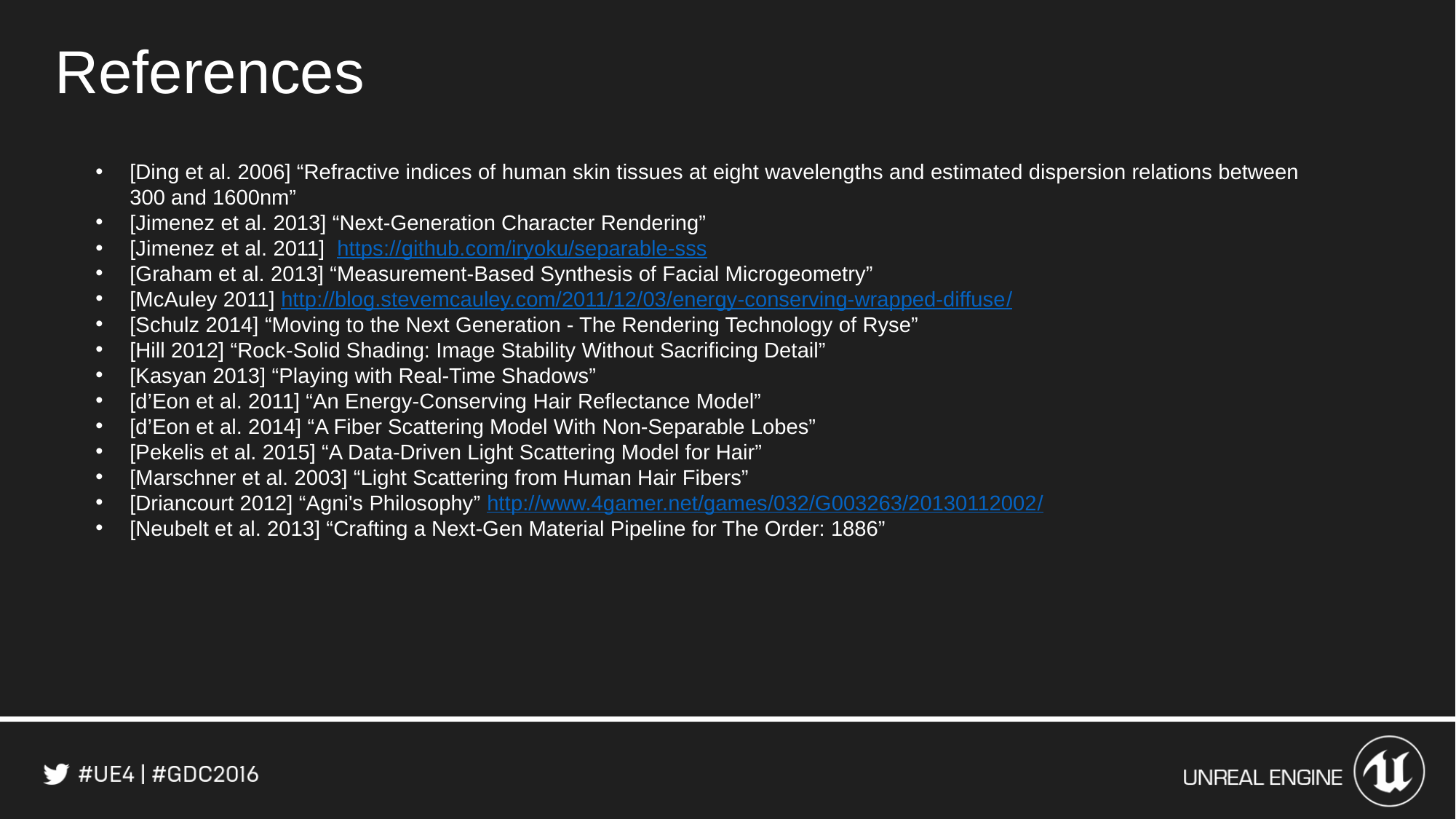

References
[Ding et al. 2006] “Refractive indices of human skin tissues at eight wavelengths and estimated dispersion relations between 300 and 1600nm”
[Jimenez et al. 2013] “Next-Generation Character Rendering”
[Jimenez et al. 2011]  https://github.com/iryoku/separable-sss
[Graham et al. 2013] “Measurement-Based Synthesis of Facial Microgeometry”
[McAuley 2011] http://blog.stevemcauley.com/2011/12/03/energy-conserving-wrapped-diffuse/
[Schulz 2014] “Moving to the Next Generation - The Rendering Technology of Ryse”
[Hill 2012] “Rock-Solid Shading: Image Stability Without Sacrificing Detail”
[Kasyan 2013] “Playing with Real-Time Shadows”
[d’Eon et al. 2011] “An Energy-Conserving Hair Reflectance Model”
[d’Eon et al. 2014] “A Fiber Scattering Model With Non-Separable Lobes”
[Pekelis et al. 2015] “A Data-Driven Light Scattering Model for Hair”
[Marschner et al. 2003] “Light Scattering from Human Hair Fibers”
[Driancourt 2012] “Agni's Philosophy” http://www.4gamer.net/games/032/G003263/20130112002/
[Neubelt et al. 2013] “Crafting a Next-Gen Material Pipeline for The Order: 1886”